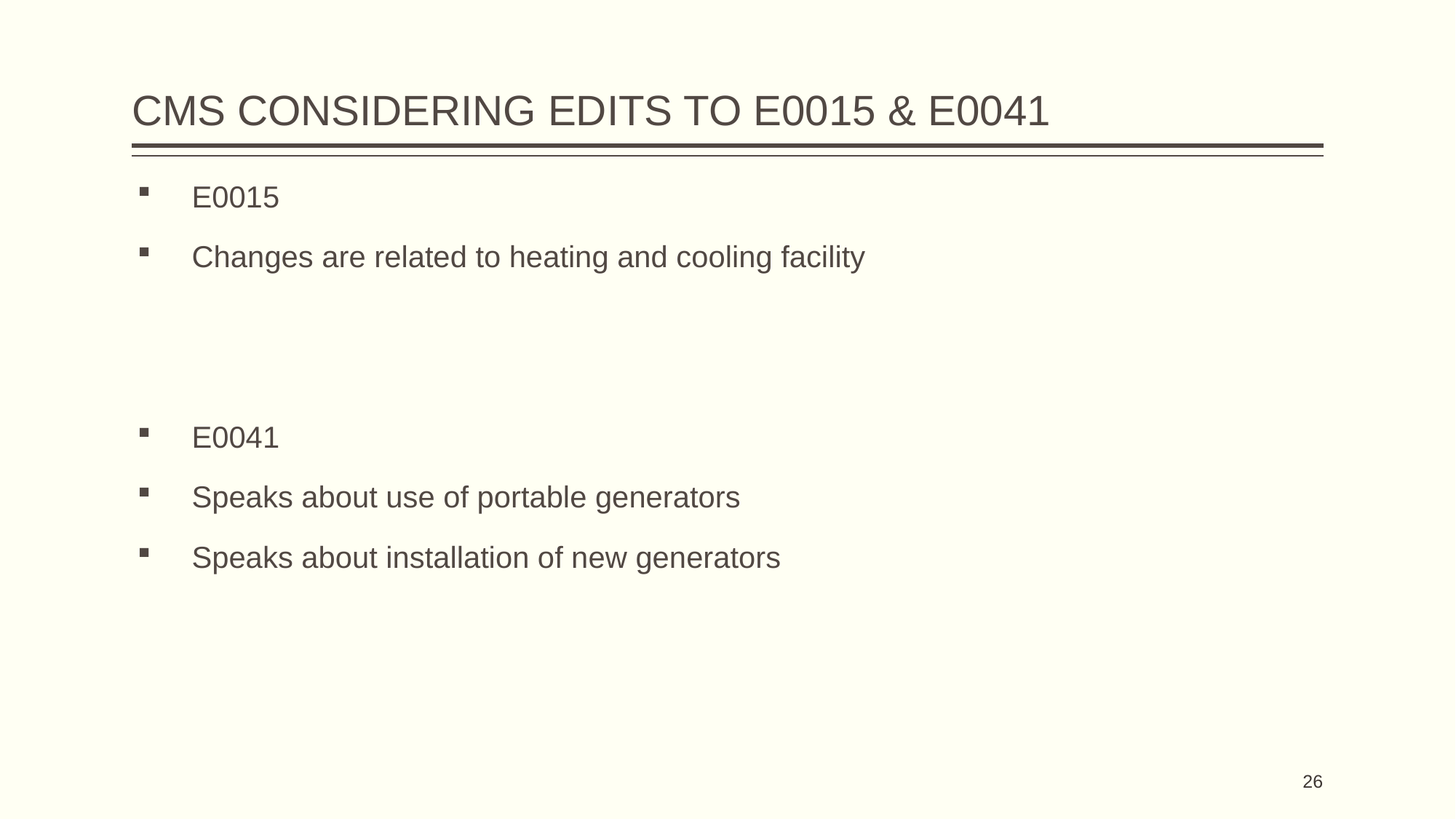

# CMS CONSIDERING EDITS TO E0015 & E0041
E0015
Changes are related to heating and cooling facility

E0041
Speaks about use of portable generators
Speaks about installation of new generators
26